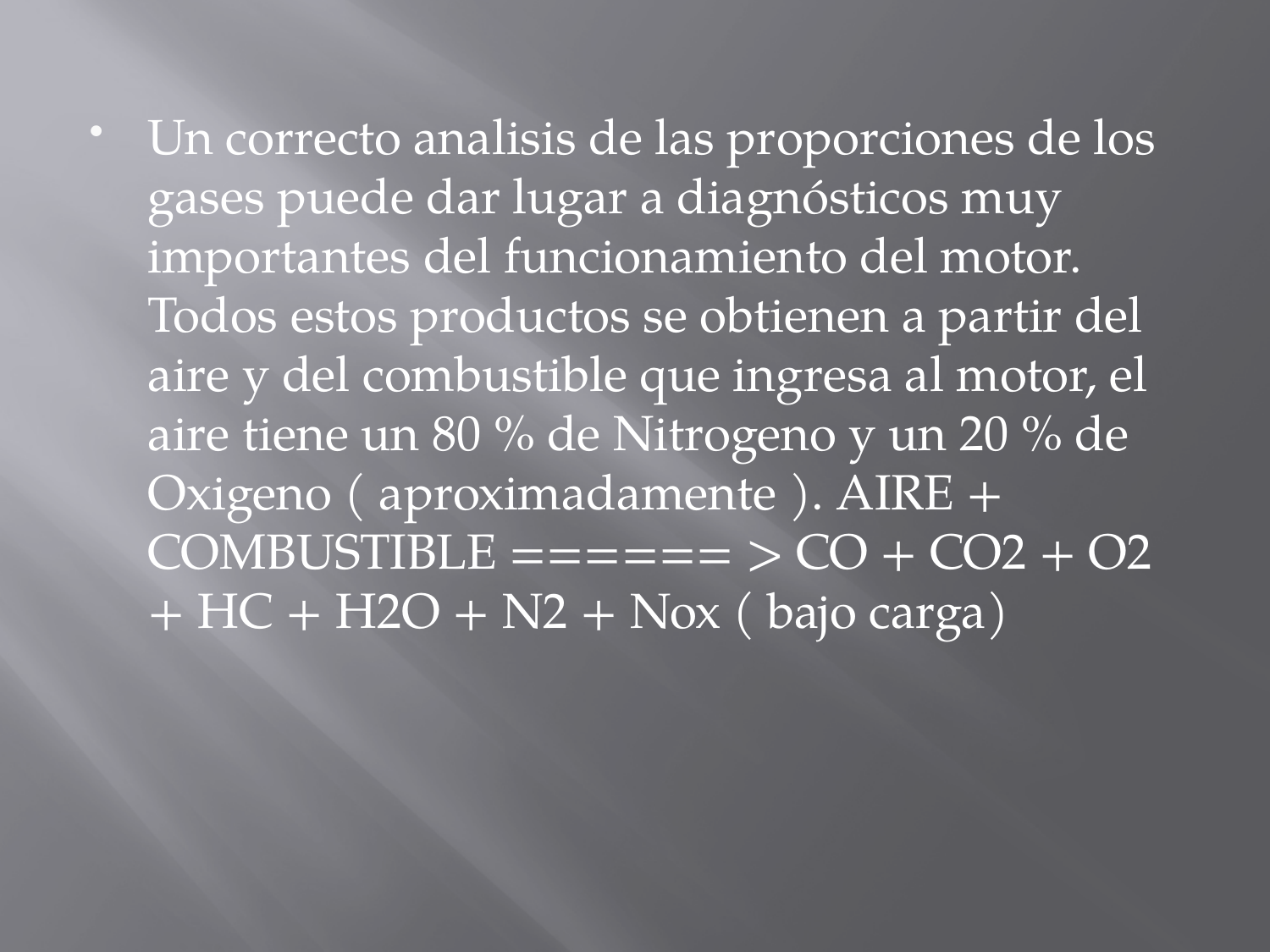

Un correcto analisis de las proporciones de los gases puede dar lugar a diagnósticos muy importantes del funcionamiento del motor. Todos estos productos se obtienen a partir del aire y del combustible que ingresa al motor, el aire tiene un 80 % de Nitrogeno y un 20 % de Oxigeno ( aproximadamente ). AIRE + COMBUSTIBLE ====== > CO + CO2 + O2 + HC + H2O + N2 + Nox ( bajo carga)